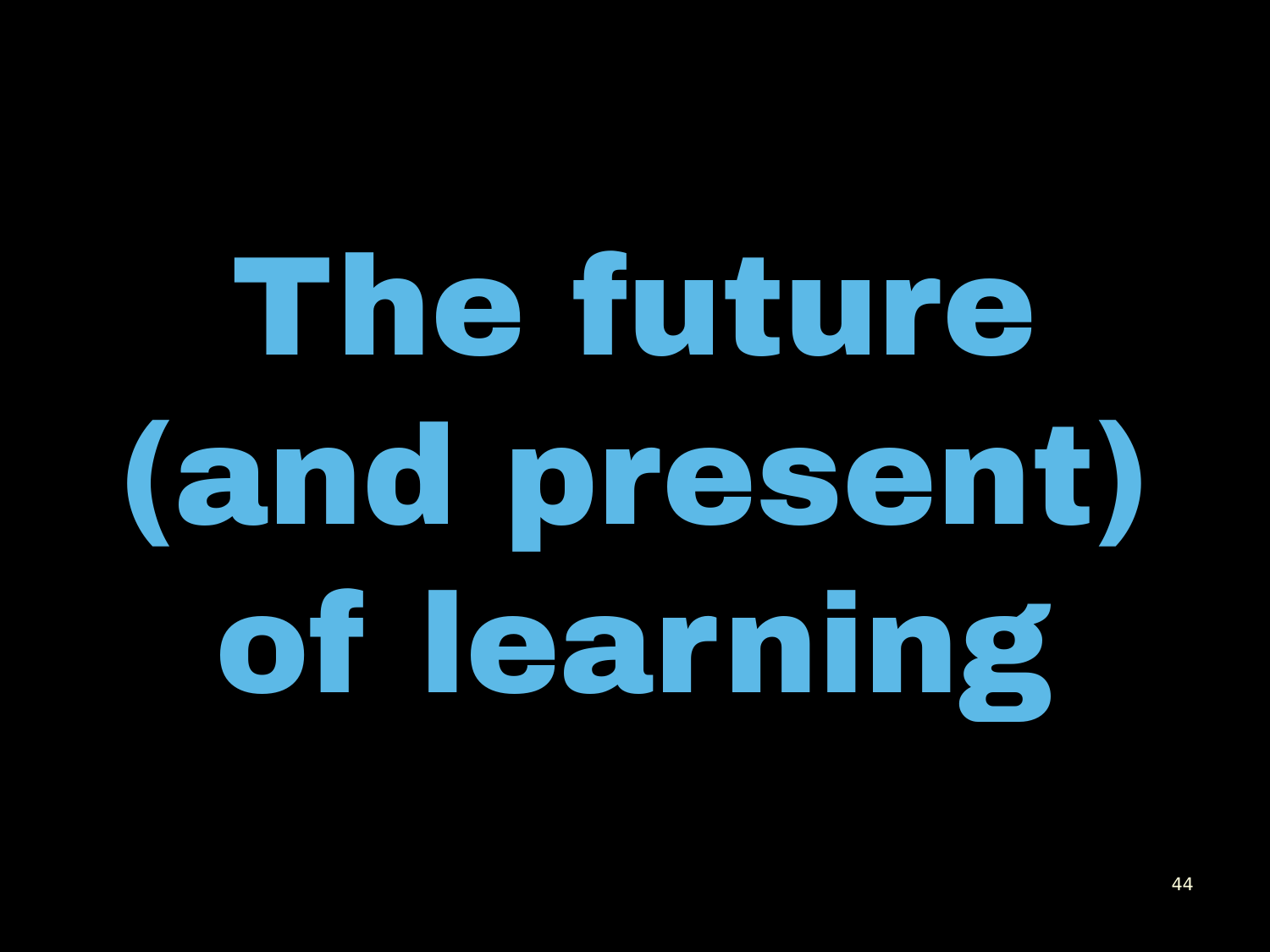

# The future (and present) of learning
44